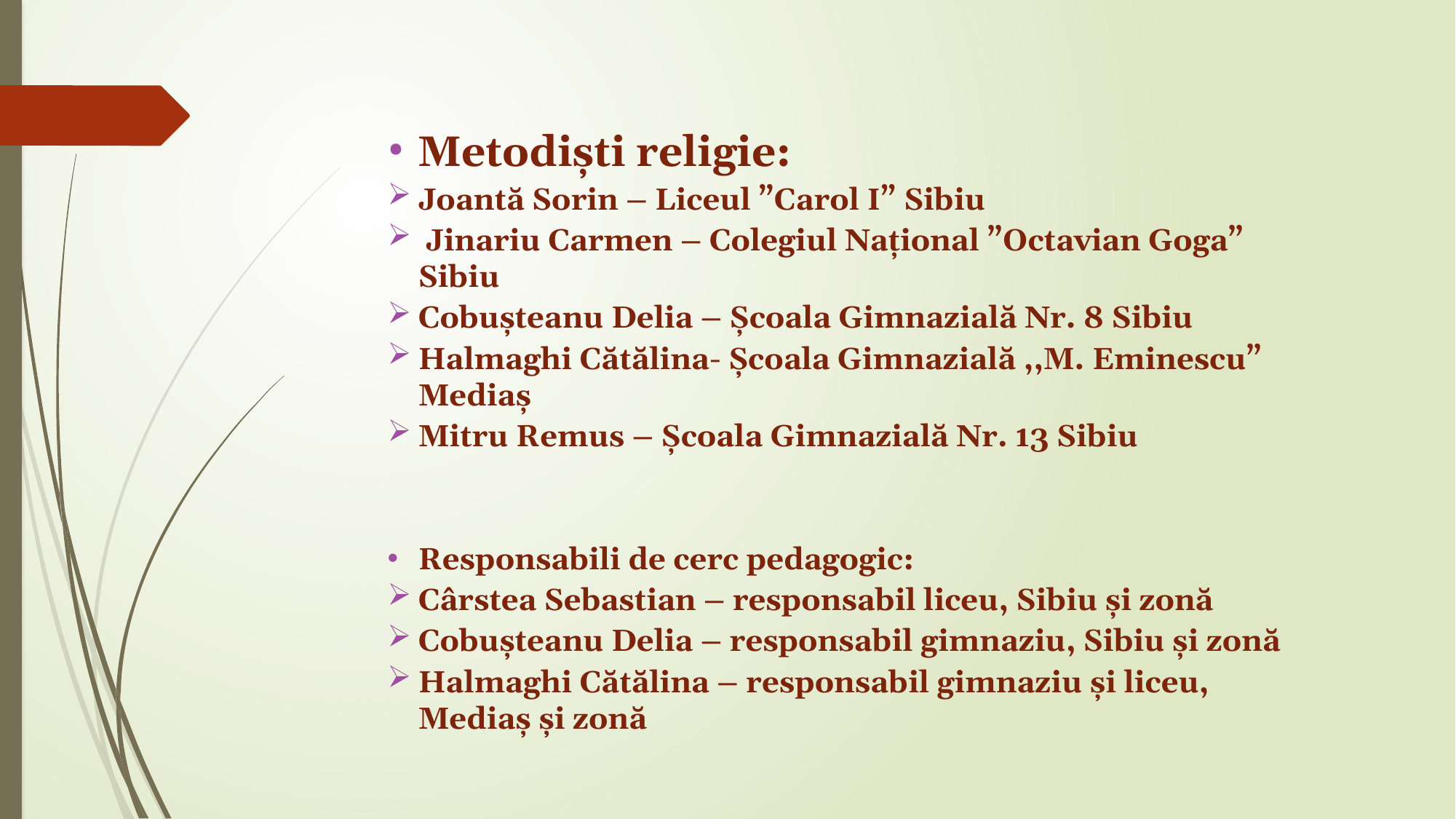

Metodiști religie:
Joantă Sorin – Liceul ”Carol I” Sibiu
 Jinariu Carmen – Colegiul Național ”Octavian Goga” Sibiu
Cobuşteanu Delia – Școala Gimnazială Nr. 8 Sibiu
Halmaghi Cătălina- Şcoala Gimnazială ,,M. Eminescu” Mediaş
Mitru Remus – Şcoala Gimnazială Nr. 13 Sibiu

Responsabili de cerc pedagogic:
Cârstea Sebastian – responsabil liceu, Sibiu și zonă
Cobuşteanu Delia – responsabil gimnaziu, Sibiu și zonă
Halmaghi Cătălina – responsabil gimnaziu și liceu, Mediaș și zonă